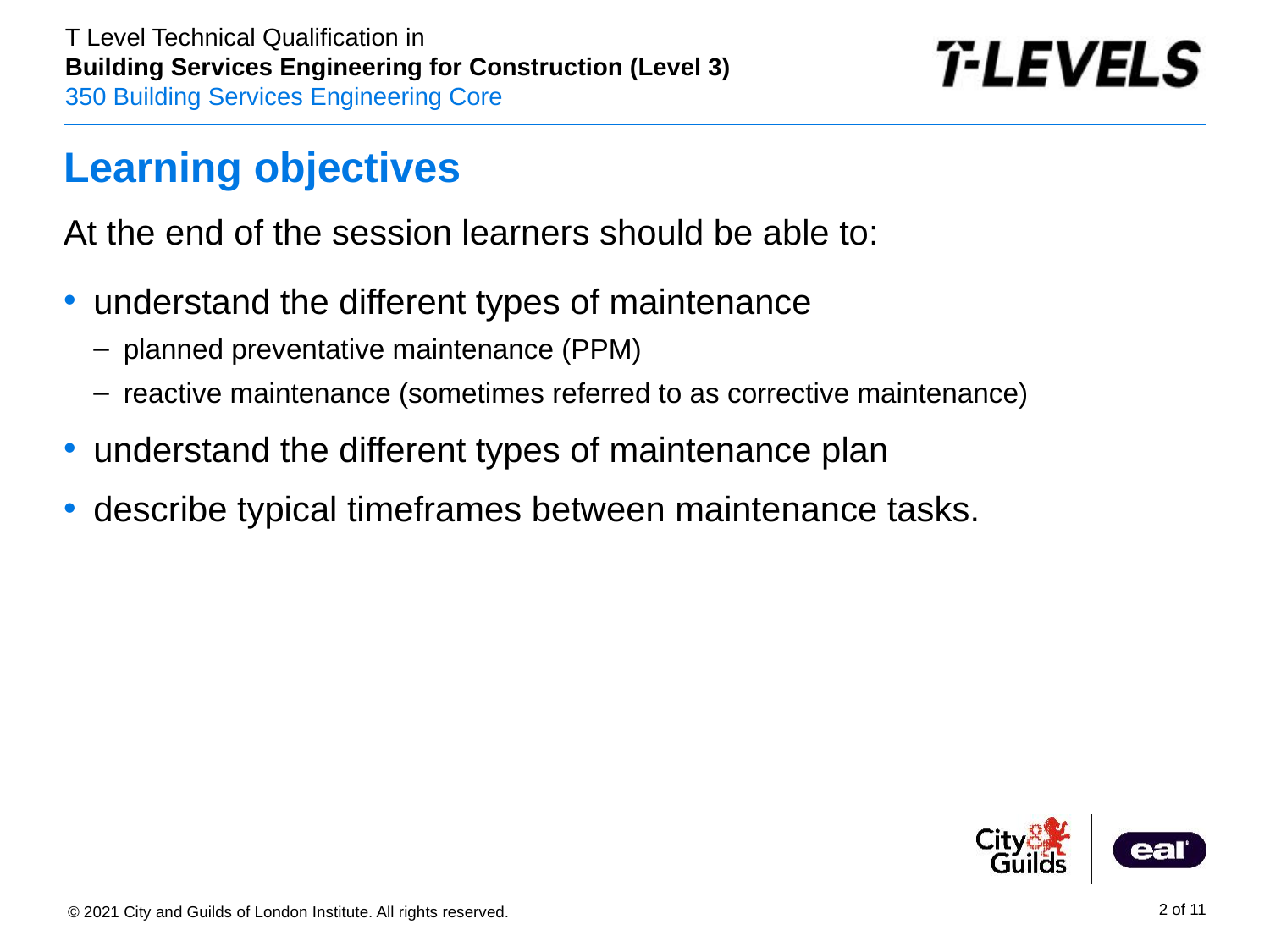

# Learning objectives
At the end of the session learners should be able to:
understand the different types of maintenance
planned preventative maintenance (PPM)
reactive maintenance (sometimes referred to as corrective maintenance)
understand the different types of maintenance plan
describe typical timeframes between maintenance tasks.